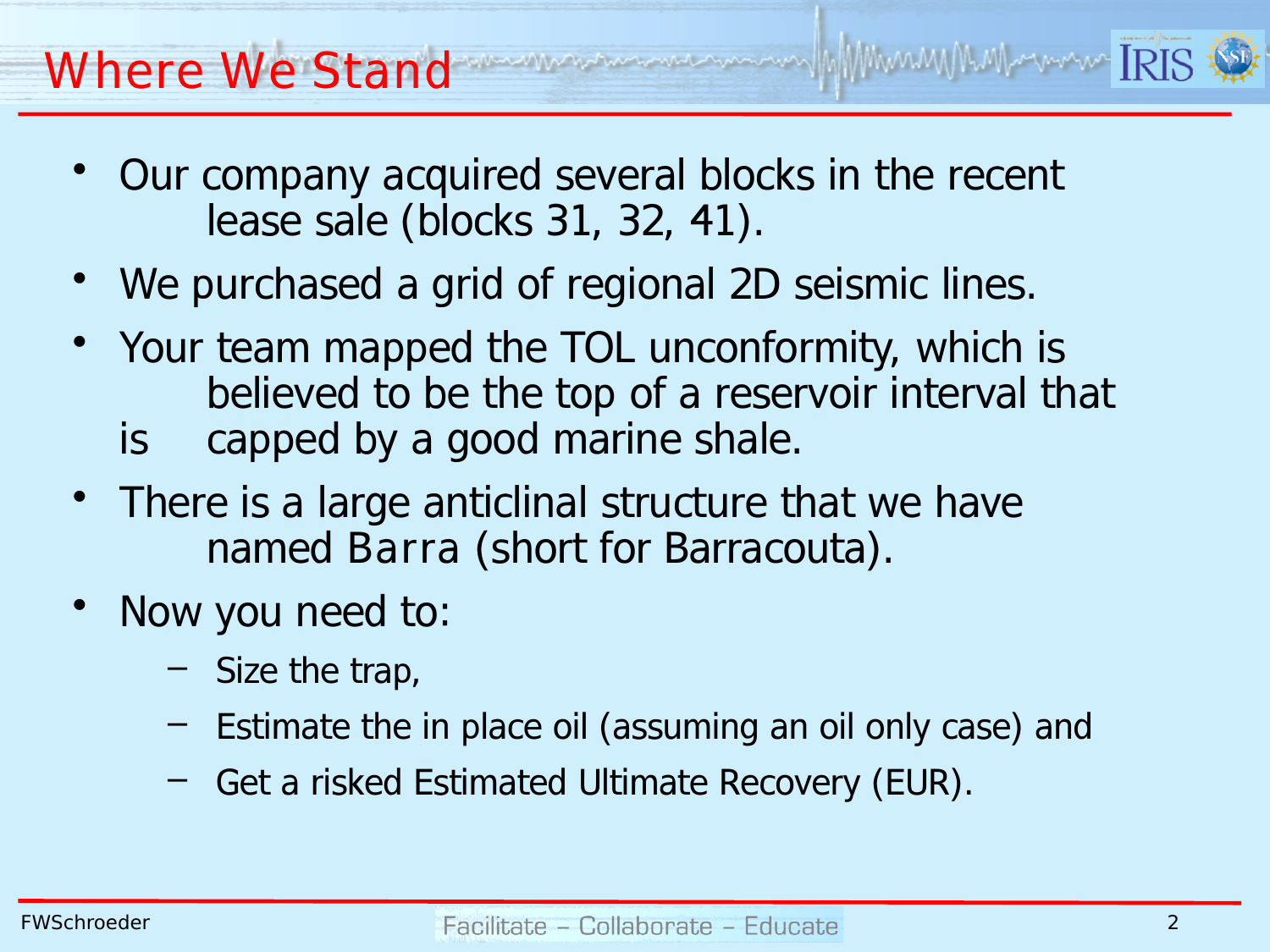

# Where We Stand
Our company acquired several blocks in the recent 	lease sale (blocks 31, 32, 41).
We purchased a grid of regional 2D seismic lines.
Your team mapped the TOL unconformity, which is 	believed to be the top of a reservoir interval that is 	capped by a good marine shale.
There is a large anticlinal structure that we have 	named Barra (short for Barracouta).
Now you need to:
Size the trap,
Estimate the in place oil (assuming an oil only case) and
Get a risked Estimated Ultimate Recovery (EUR).